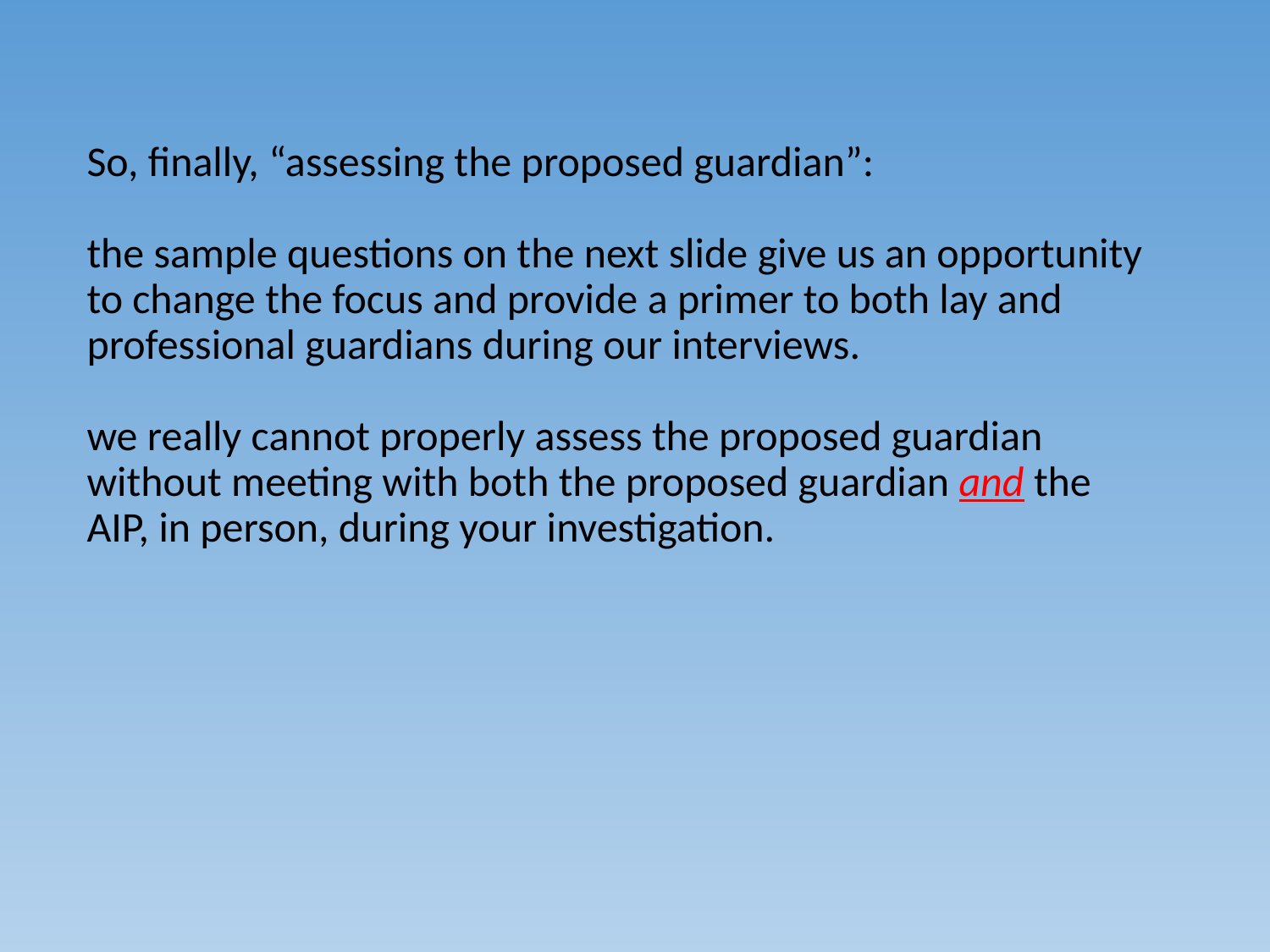

# So, finally, “assessing the proposed guardian”: the sample questions on the next slide give us an opportunity to change the focus and provide a primer to both lay and professional guardians during our interviews. we really cannot properly assess the proposed guardian without meeting with both the proposed guardian and the AIP, in person, during your investigation.